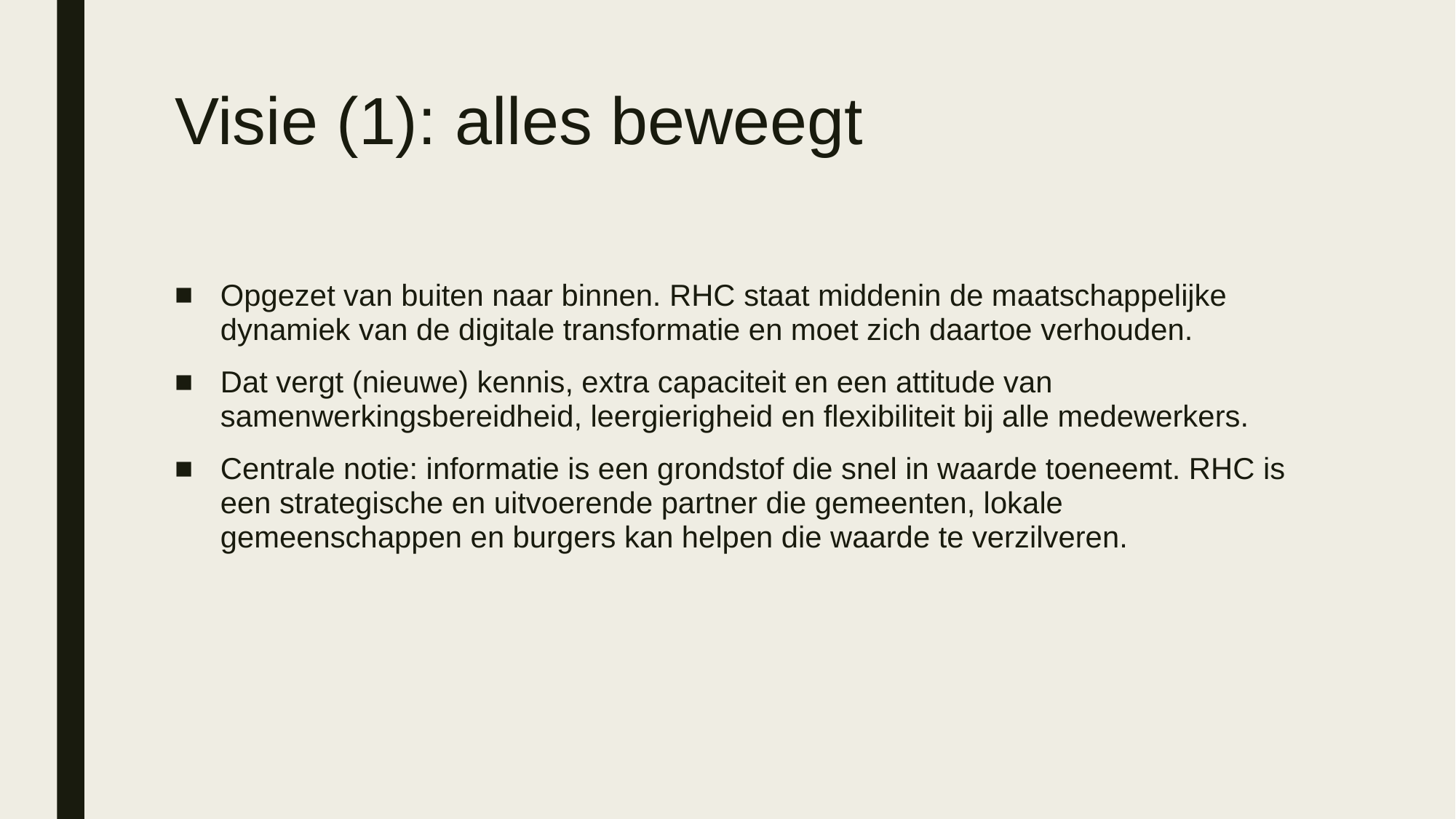

# Visie (1): alles beweegt
Opgezet van buiten naar binnen. RHC staat middenin de maatschappelijke dynamiek van de digitale transformatie en moet zich daartoe verhouden.
Dat vergt (nieuwe) kennis, extra capaciteit en een attitude van samenwerkingsbereidheid, leergierigheid en flexibiliteit bij alle medewerkers.
Centrale notie: informatie is een grondstof die snel in waarde toeneemt. RHC is een strategische en uitvoerende partner die gemeenten, lokale gemeenschappen en burgers kan helpen die waarde te verzilveren.